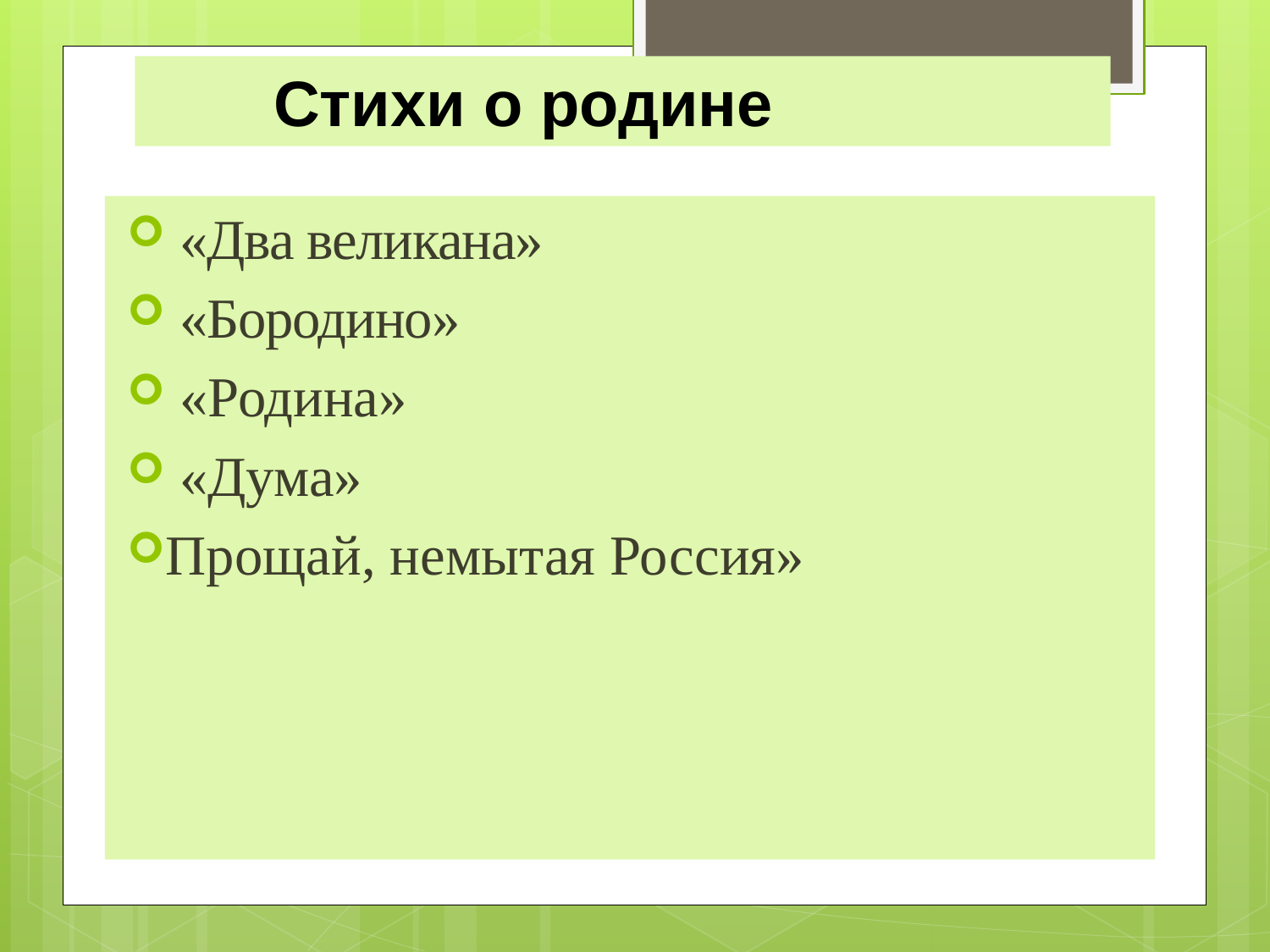

# Стихи о родине
 «Два великана»
 «Бородино»
 «Родина»
 «Дума»
Прощай, немытая Россия»